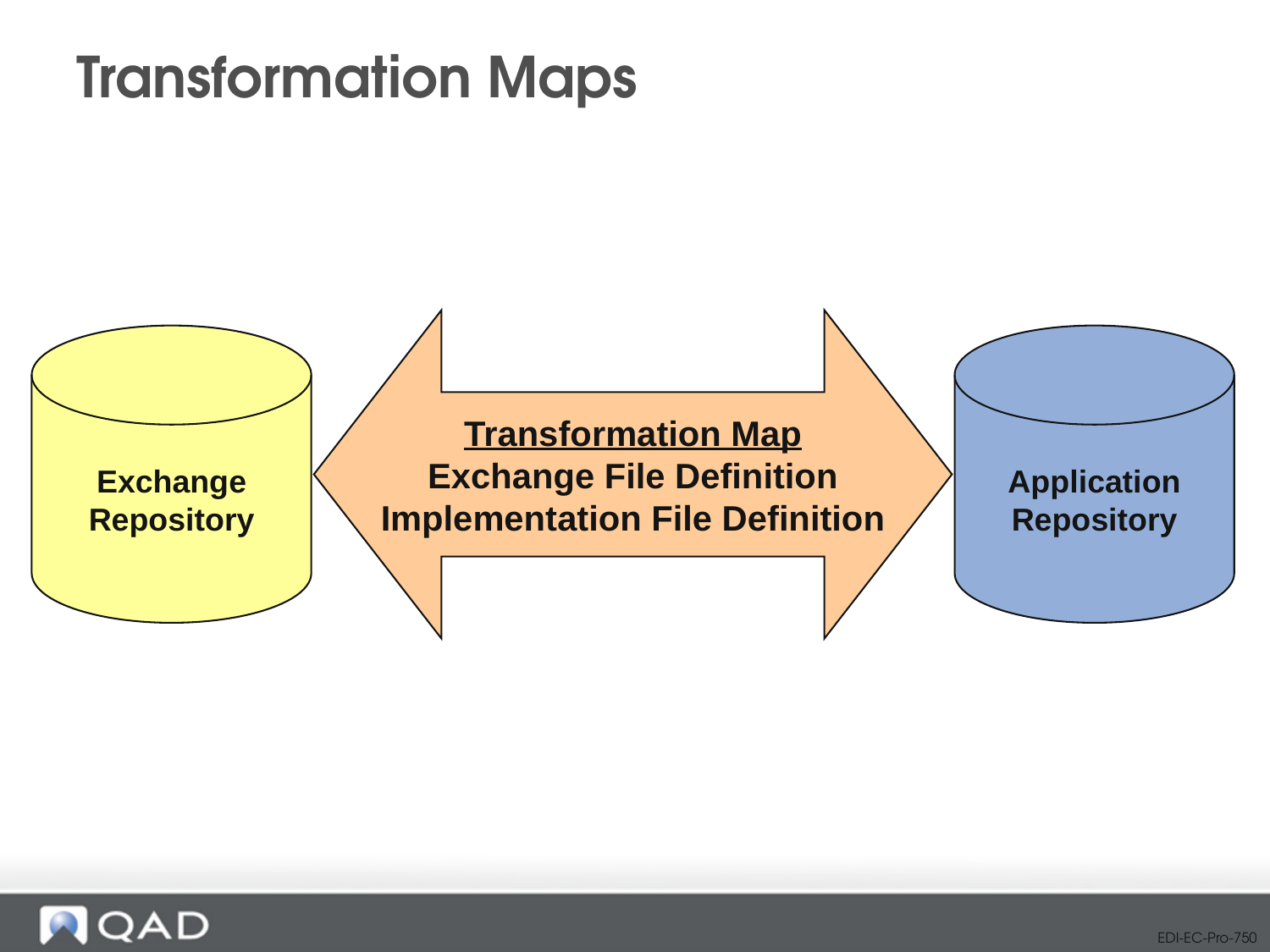

# Transformation Maps
Transformation Map
Exchange File Definition
Implementation File Definition
Exchange
Repository
Application
Repository
EDI-EC-Pro-750